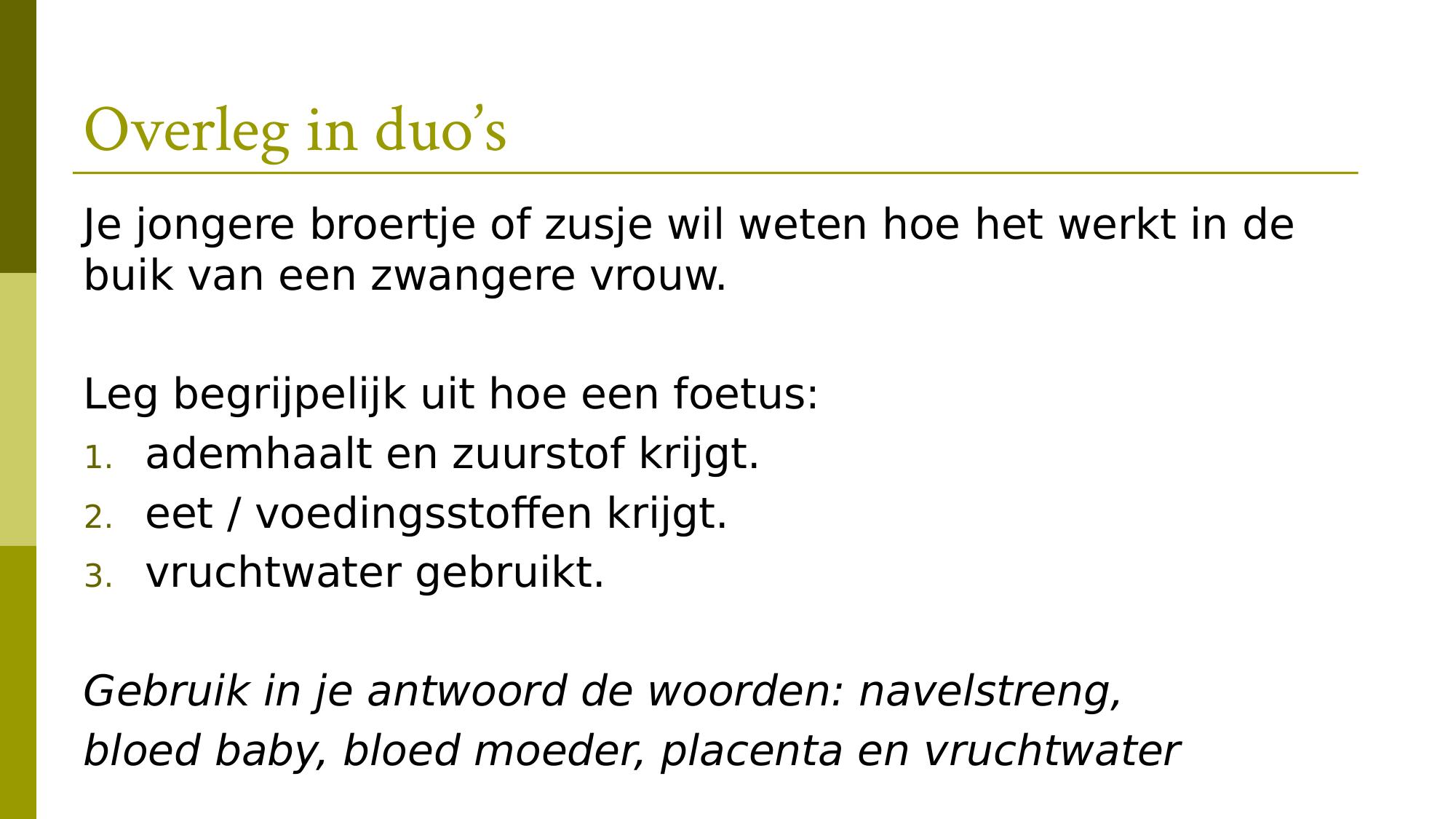

# Overleg in duo’s
Je jongere broertje of zusje wil weten hoe het werkt in de buik van een zwangere vrouw.

Leg begrijpelijk uit hoe een foetus:
ademhaalt en zuurstof krijgt.
eet / voedingsstoffen krijgt.
vruchtwater gebruikt.

Gebruik in je antwoord de woorden: navelstreng,
bloed baby, bloed moeder, placenta en vruchtwater